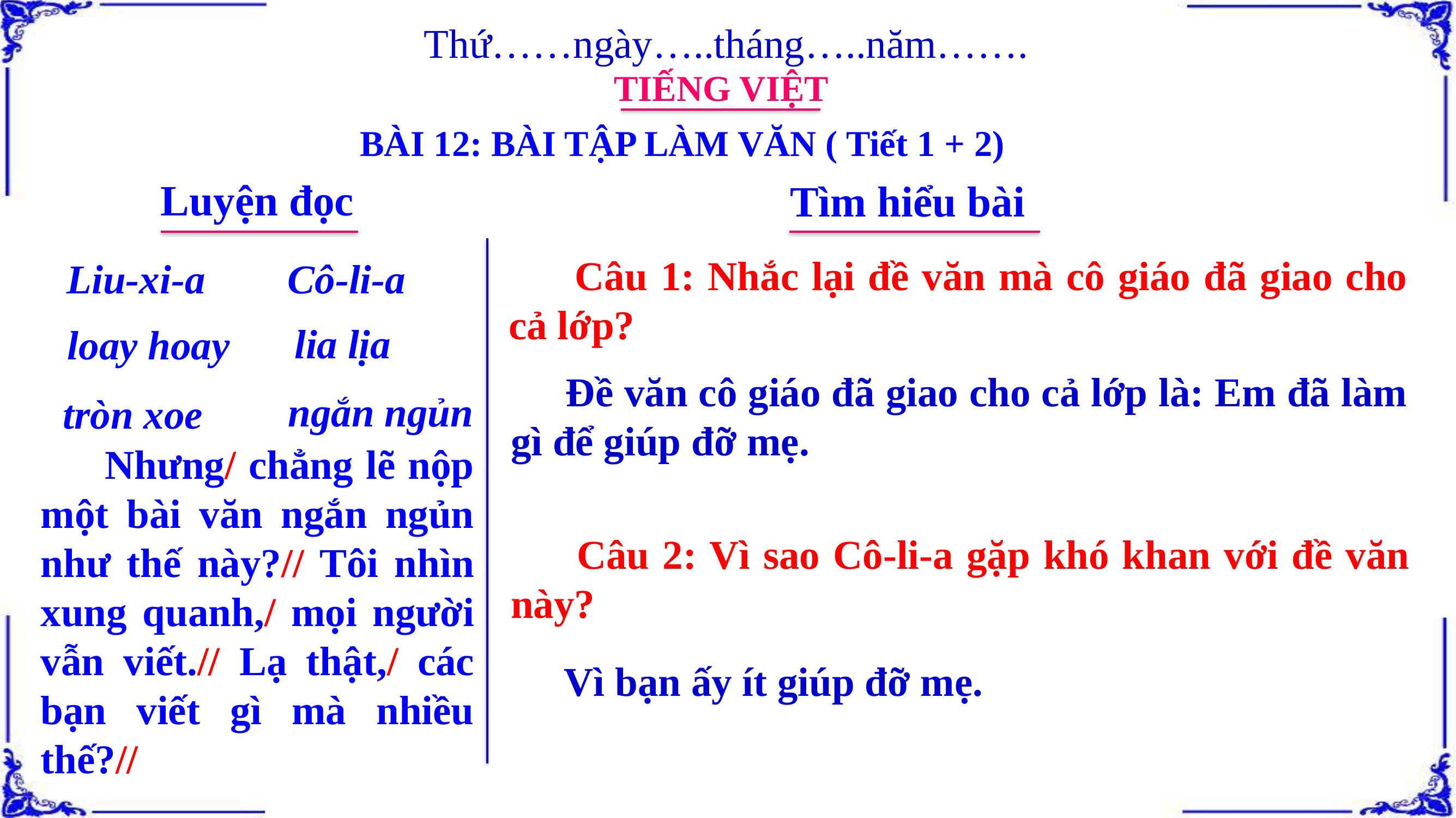

Thứ……ngày…..tháng…..năm…….
TIẾNG VIỆT
BÀI 12: BÀI TẬP LÀM VĂN ( Tiết 1 + 2)
Luyện đọc
Tìm hiểu bài
     Câu 1: Nhắc lại đề văn mà cô giáo đã giao cho cả lớp?
Liu-xi-a
Cô-li-a
lia lịa
loay hoay
     Đề văn cô giáo đã giao cho cả lớp là: Em đã làm gì để giúp đỡ mẹ.
ngắn ngủn
tròn xoe
     Nhưng/ chẳng lẽ nộp một bài văn ngắn ngủn như thế này?// Tôi nhìn xung quanh,/ mọi người vẫn viết.// Lạ thật,/ các bạn viết gì mà nhiều thế?//
     Câu 2: Vì sao Cô-li-a gặp khó khan với đề văn này?
     Vì bạn ấy ít giúp đỡ mẹ.